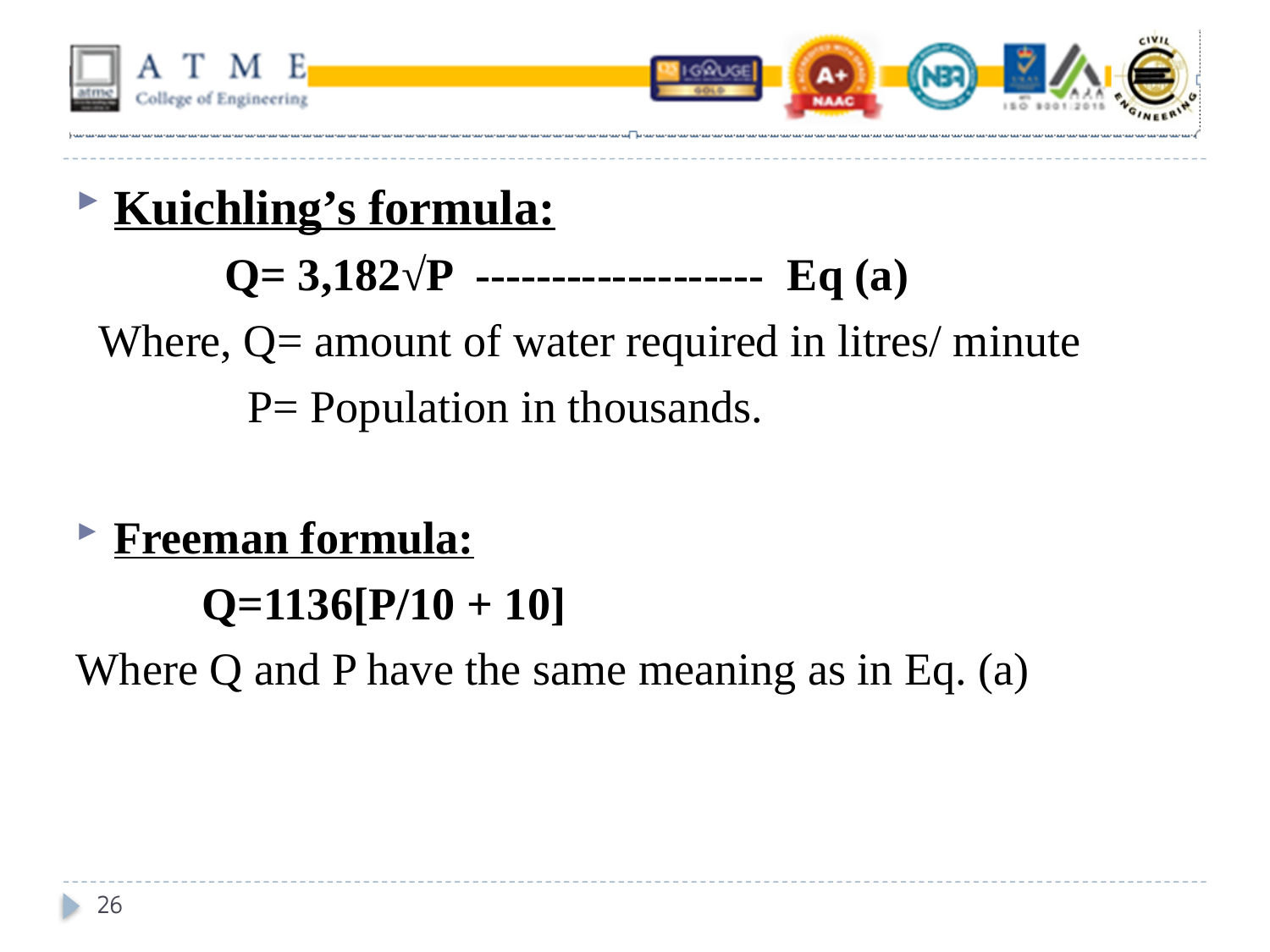

Kuichling’s formula:
             Q= 3,182√P  -------------------  Eq (a)
  Where, Q= amount of water required in litres/ minute
               P= Population in thousands.

Freeman formula:
           Q=1136[P/10 + 10]
Where Q and P have the same meaning as in Eq. (a)

26